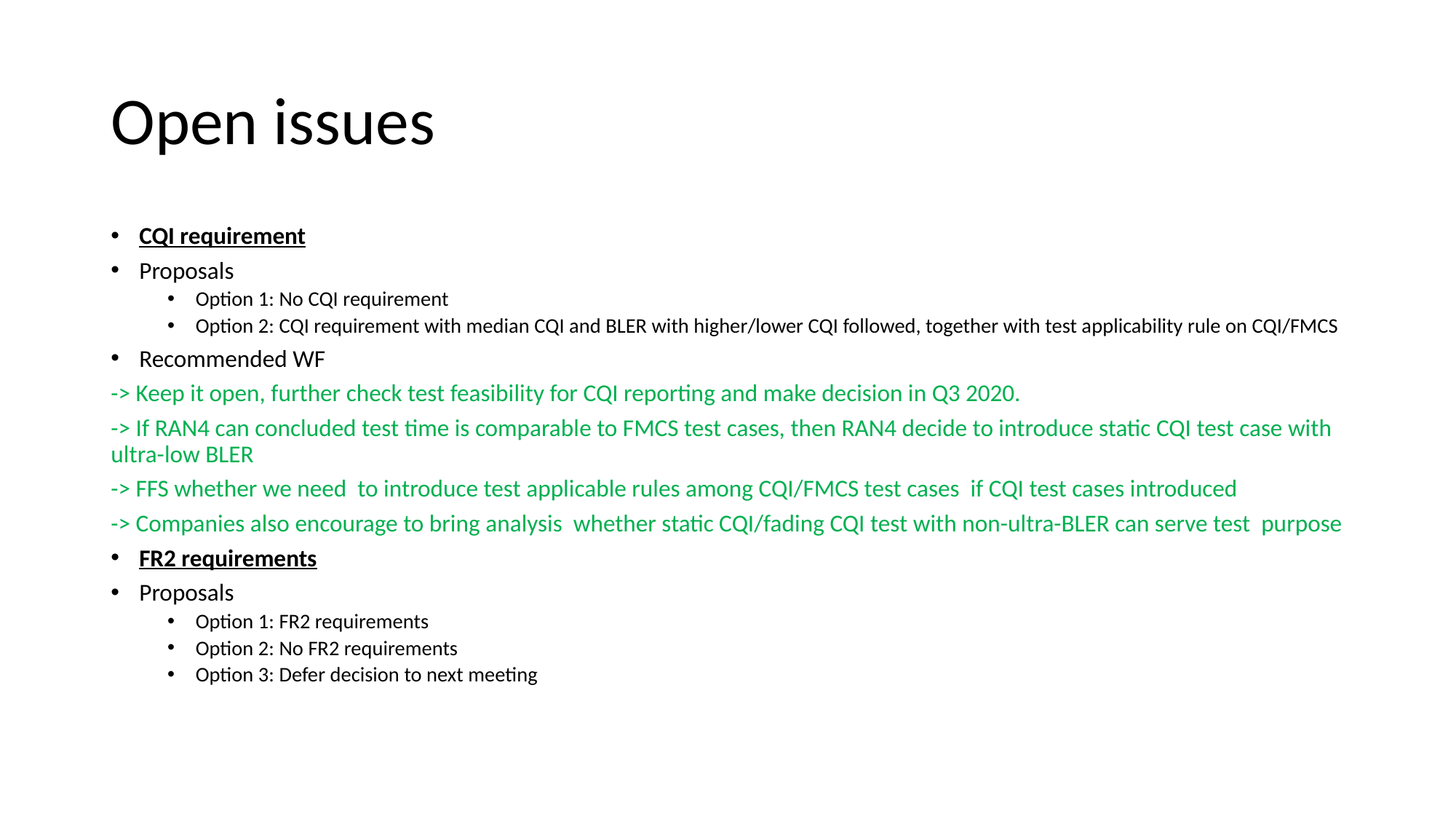

# Open issues
CQI requirement
Proposals
Option 1: No CQI requirement
Option 2: CQI requirement with median CQI and BLER with higher/lower CQI followed, together with test applicability rule on CQI/FMCS
Recommended WF
-> Keep it open, further check test feasibility for CQI reporting and make decision in Q3 2020.
-> If RAN4 can concluded test time is comparable to FMCS test cases, then RAN4 decide to introduce static CQI test case with ultra-low BLER
-> FFS whether we need  to introduce test applicable rules among CQI/FMCS test cases  if CQI test cases introduced
-> Companies also encourage to bring analysis  whether static CQI/fading CQI test with non-ultra-BLER can serve test  purpose
FR2 requirements
Proposals
Option 1: FR2 requirements
Option 2: No FR2 requirements
Option 3: Defer decision to next meeting